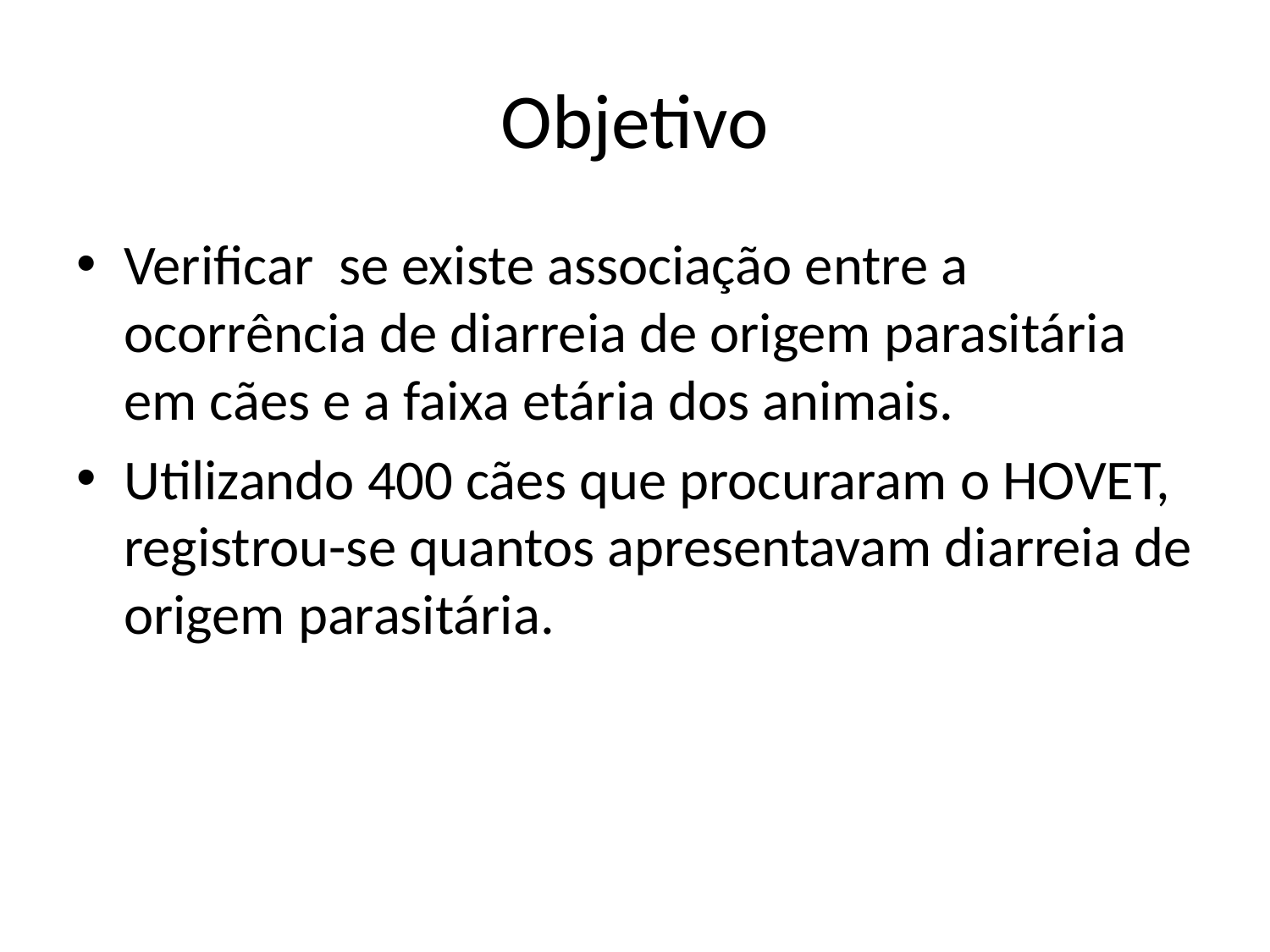

# Objetivo
Verificar  se existe associação entre a ocorrência de diarreia de origem parasitária em cães e a faixa etária dos animais.
Utilizando 400 cães que procuraram o HOVET, registrou-se quantos apresentavam diarreia de origem parasitária.